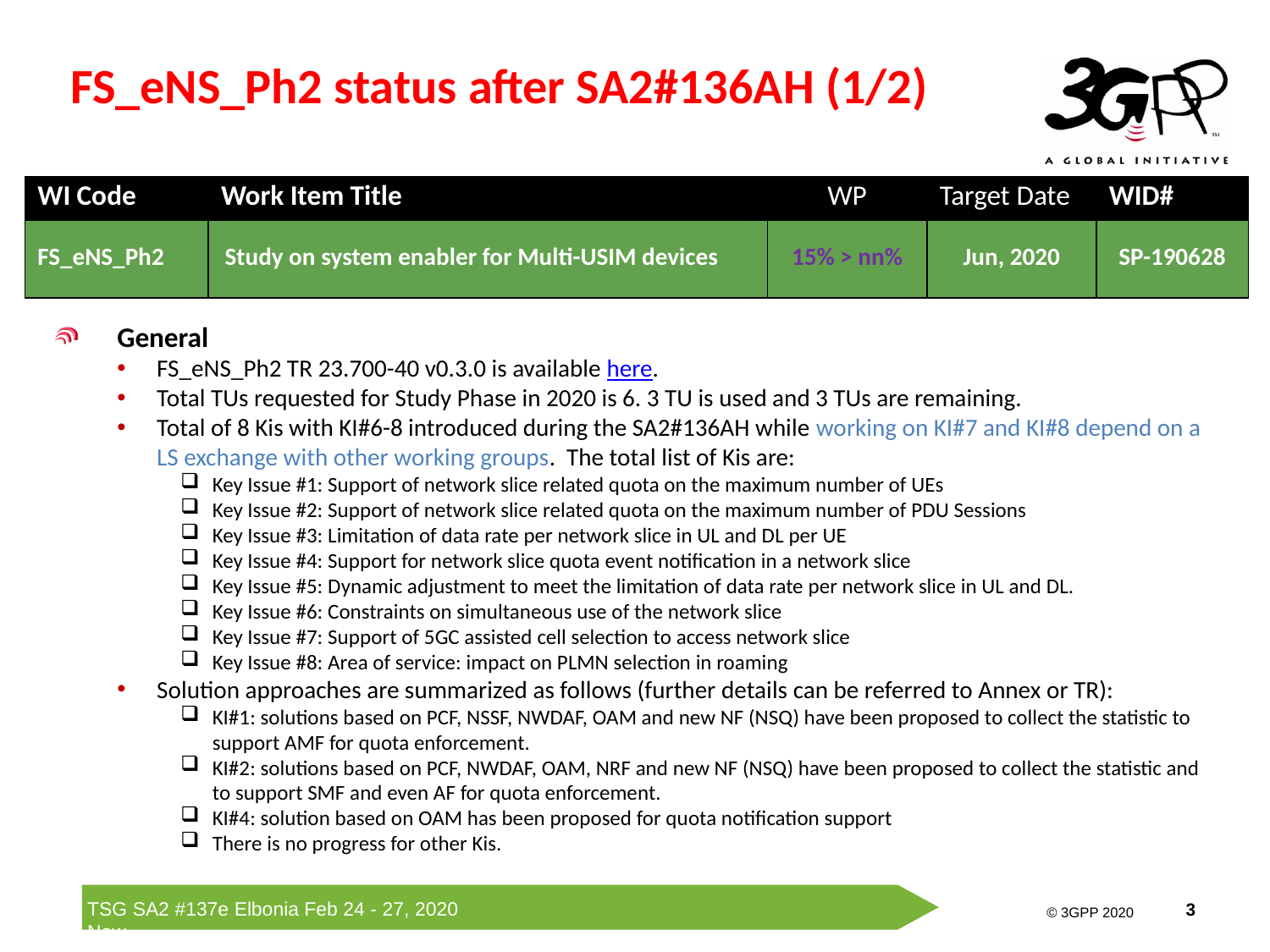

# FS_eNS_Ph2 status after SA2#136AH (1/2)
| WI Code | Work Item Title | WP | Target Date | WID# |
| --- | --- | --- | --- | --- |
| FS\_eNS\_Ph2 | Study on system enabler for Multi-USIM devices | 15% > nn% | Jun, 2020 | SP-190628 |
General
FS_eNS_Ph2 TR 23.700-40 v0.3.0 is available here.
Total TUs requested for Study Phase in 2020 is 6. 3 TU is used and 3 TUs are remaining.
Total of 8 Kis with KI#6-8 introduced during the SA2#136AH while working on KI#7 and KI#8 depend on a LS exchange with other working groups.  The total list of Kis are:
Key Issue #1: Support of network slice related quota on the maximum number of UEs
Key Issue #2: Support of network slice related quota on the maximum number of PDU Sessions
Key Issue #3: Limitation of data rate per network slice in UL and DL per UE
Key Issue #4: Support for network slice quota event notification in a network slice
Key Issue #5: Dynamic adjustment to meet the limitation of data rate per network slice in UL and DL.
Key Issue #6: Constraints on simultaneous use of the network slice
Key Issue #7: Support of 5GC assisted cell selection to access network slice
Key Issue #8: Area of service: impact on PLMN selection in roaming
Solution approaches are summarized as follows (further details can be referred to Annex or TR):
KI#1: solutions based on PCF, NSSF, NWDAF, OAM and new NF (NSQ) have been proposed to collect the statistic to support AMF for quota enforcement.
KI#2: solutions based on PCF, NWDAF, OAM, NRF and new NF (NSQ) have been proposed to collect the statistic and to support SMF and even AF for quota enforcement.
KI#4: solution based on OAM has been proposed for quota notification support
There is no progress for other Kis.